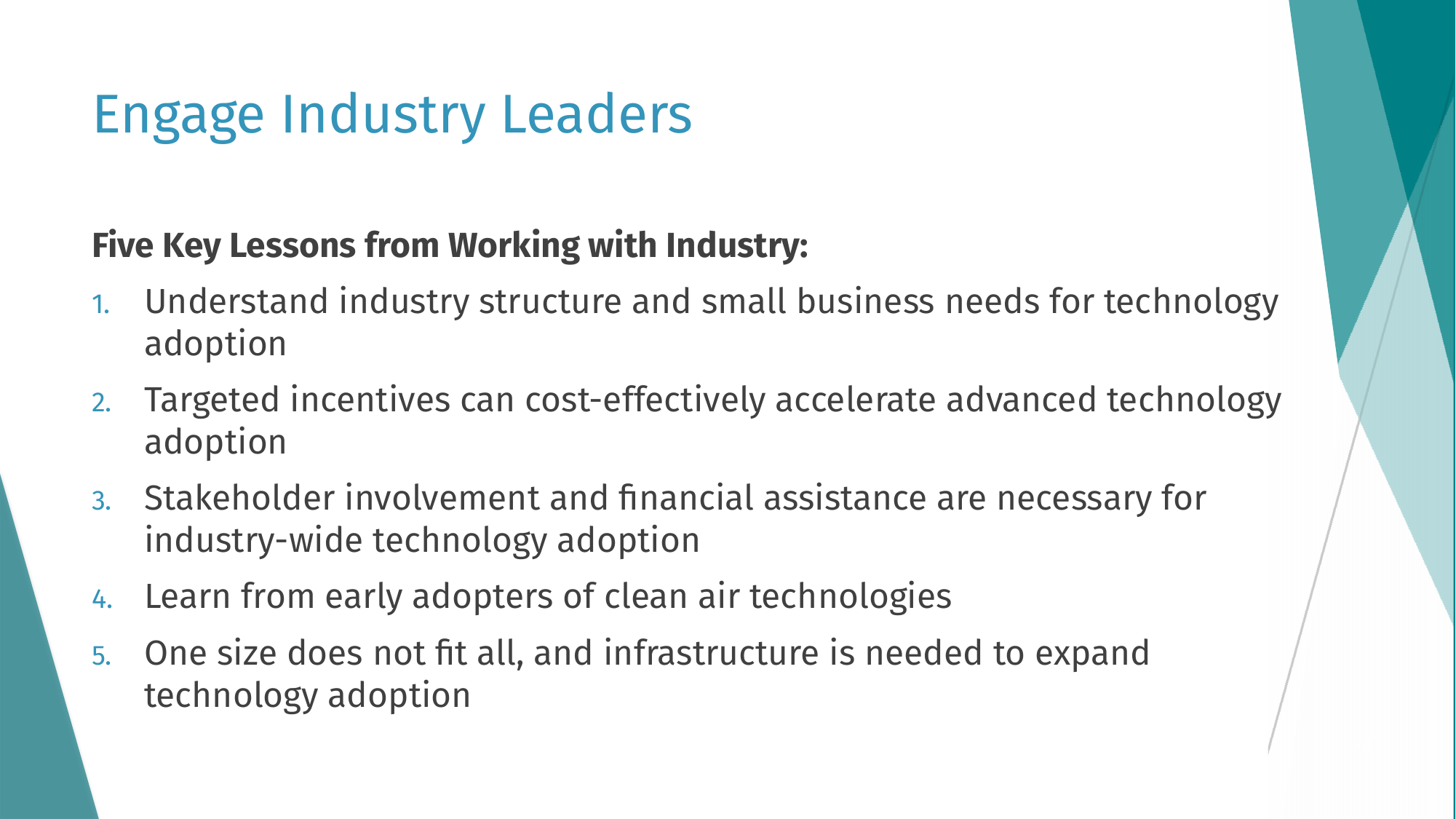

# Engage Industry Leaders
Five Key Lessons from Working with Industry:
Understand industry structure and small business needs for technology adoption
Targeted incentives can cost-effectively accelerate advanced technology adoption
Stakeholder involvement and financial assistance are necessary for industry-wide technology adoption
Learn from early adopters of clean air technologies
One size does not fit all, and infrastructure is needed to expand technology adoption
43